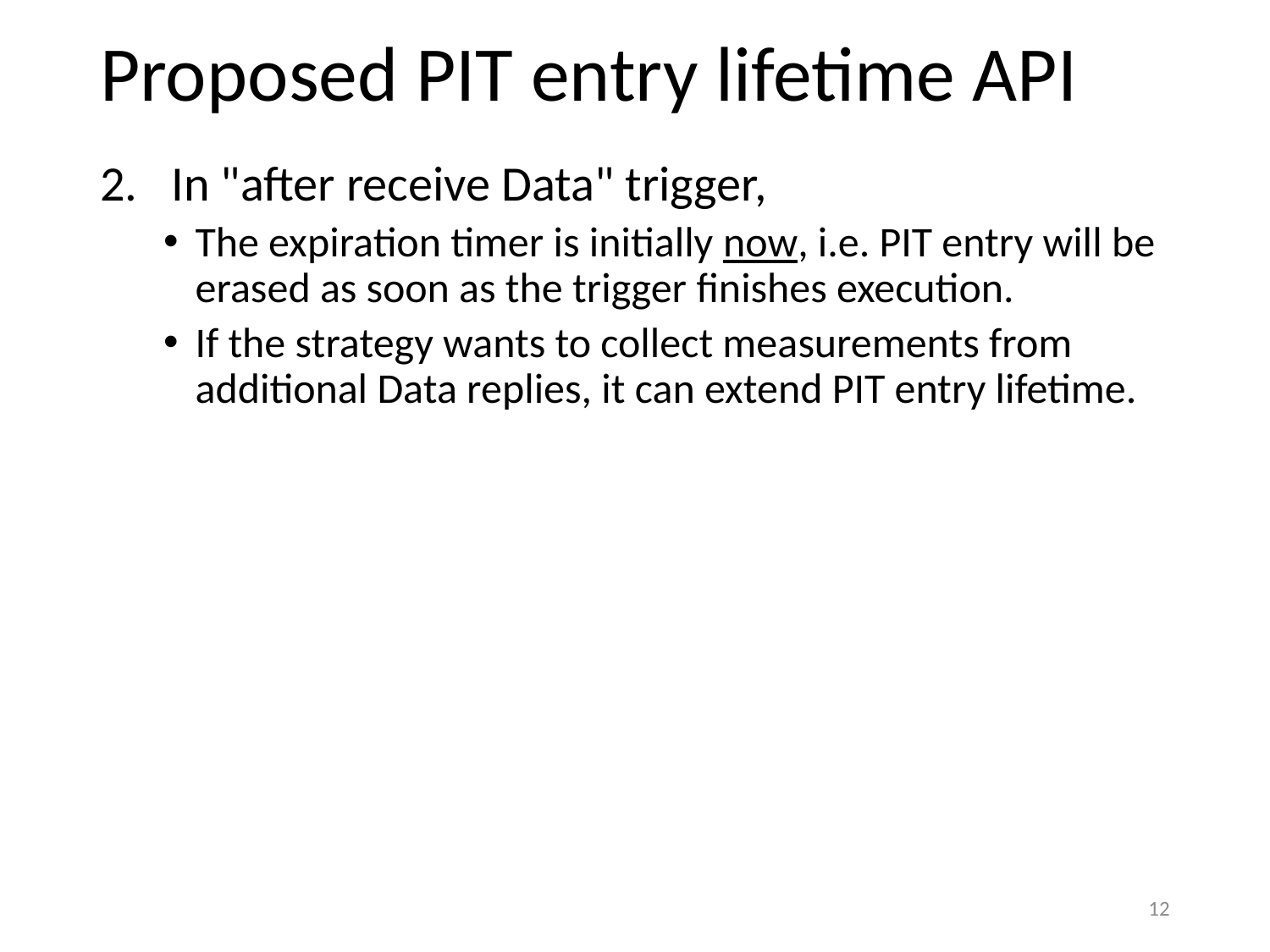

# Proposed PIT entry lifetime API
In "after receive Data" trigger,
The expiration timer is initially now, i.e. PIT entry will be erased as soon as the trigger finishes execution.
If the strategy wants to collect measurements from additional Data replies, it can extend PIT entry lifetime.
12